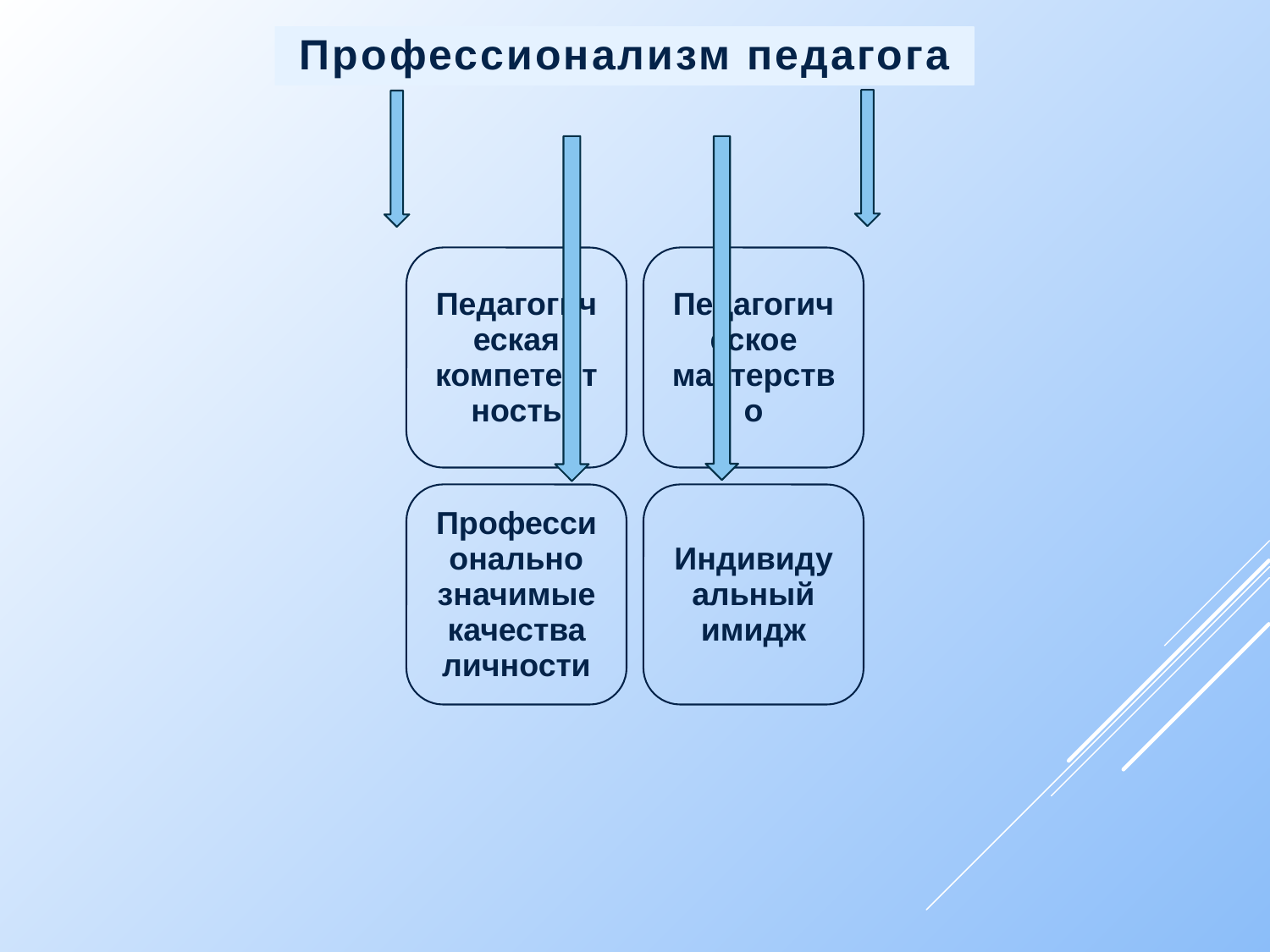

Профессионализм педагога

Педагогическая компетентность
Педагогическое мастерство
Профессионально значимые качества личности
Индивидуальный имидж